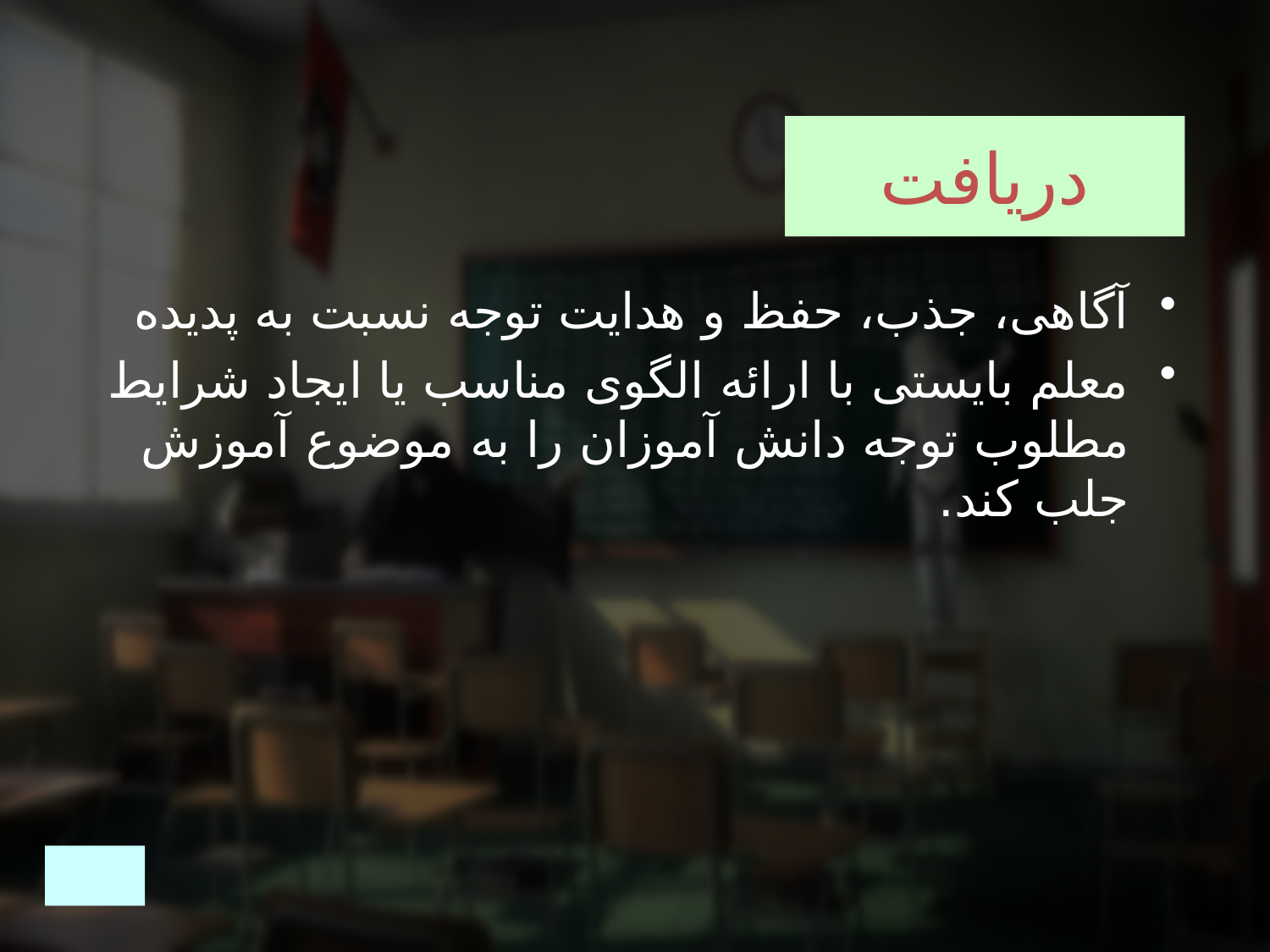

دریافت
آگاهی، جذب، حفظ و هدایت توجه نسبت به پدیده
معلم بایستی با ارائه الگوی مناسب یا ایجاد شرایط مطلوب توجه دانش آموزان را به موضوع آموزش جلب کند.